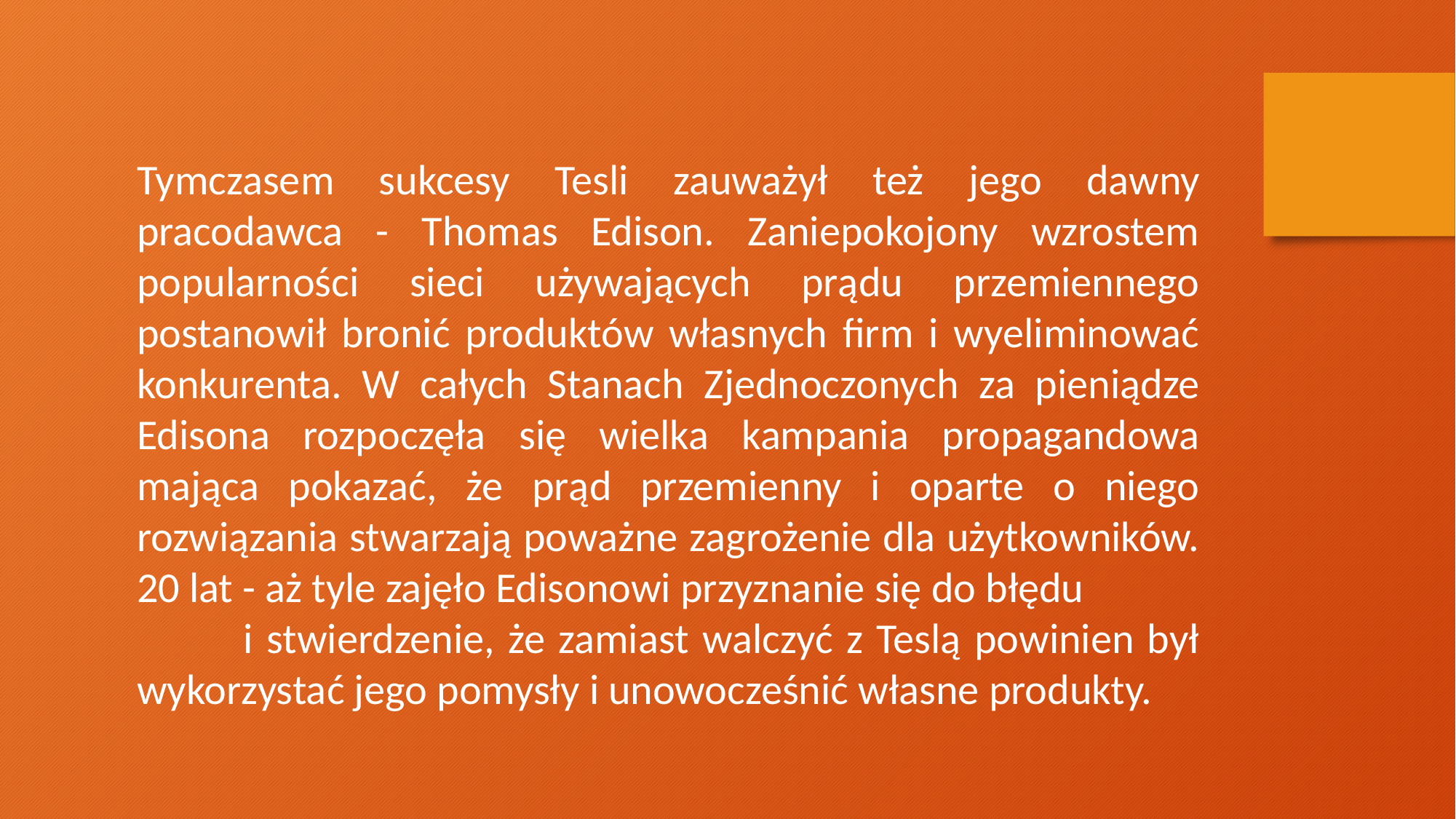

Tymczasem sukcesy Tesli zauważył też jego dawny pracodawca - Thomas Edison. Zaniepokojony wzrostem popularności sieci używających prądu przemiennego postanowił bronić produktów własnych firm i wyeliminować konkurenta. W całych Stanach Zjednoczonych za pieniądze Edisona rozpoczęła się wielka kampania propagandowa mająca pokazać, że prąd przemienny i oparte o niego rozwiązania stwarzają poważne zagrożenie dla użytkowników. 20 lat - aż tyle zajęło Edisonowi przyznanie się do błędu                     i stwierdzenie, że zamiast walczyć z Teslą powinien był wykorzystać jego pomysły i unowocześnić własne produkty.